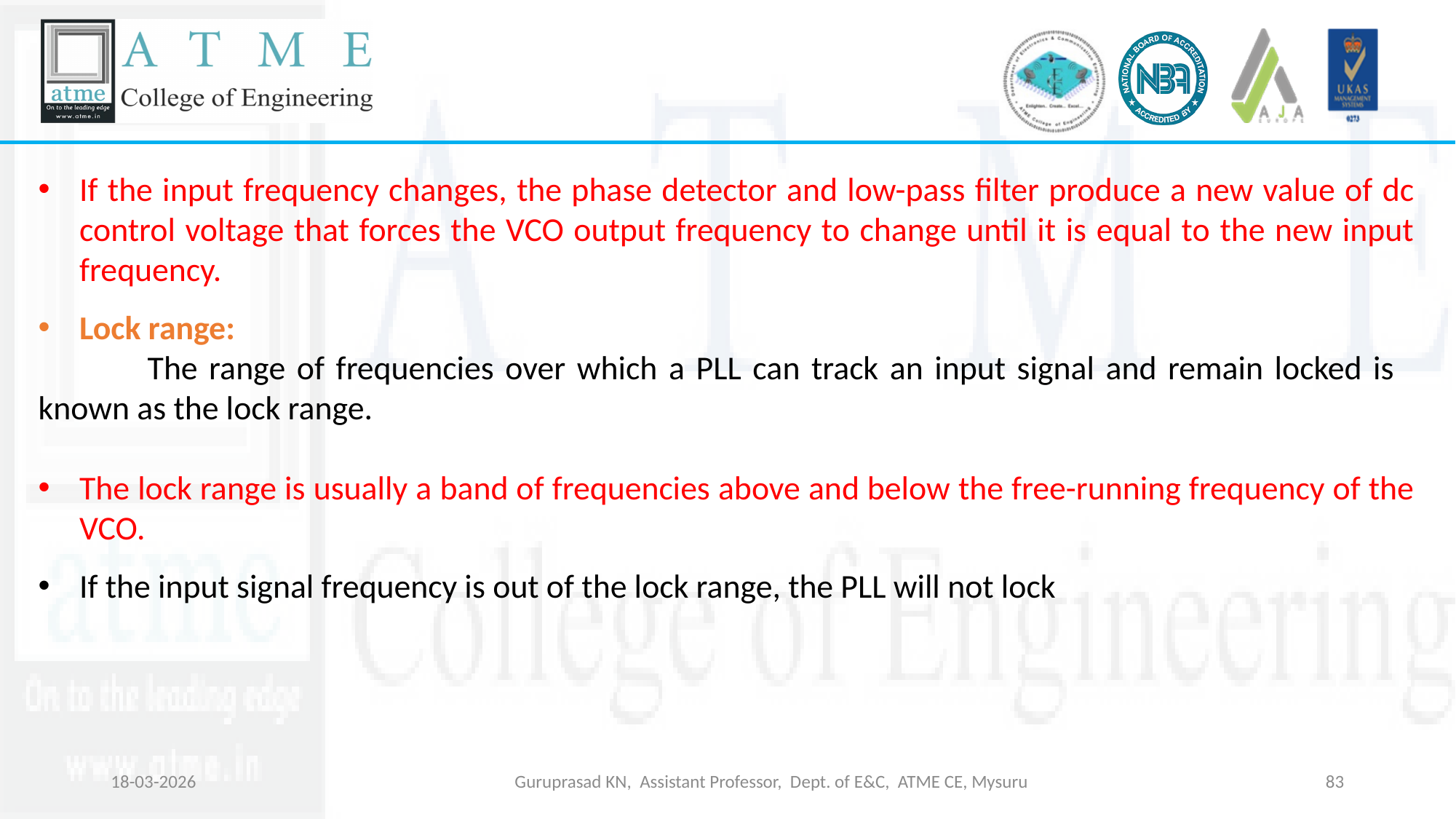

If the input frequency changes, the phase detector and low-pass filter produce a new value of dc control voltage that forces the VCO output frequency to change until it is equal to the new input frequency.

Lock range:
	The range of frequencies over which a PLL can track an input signal and remain locked is 	known as the lock range.

The lock range is usually a band of frequencies above and below the free-running frequency of the VCO.

If the input signal frequency is out of the lock range, the PLL will not lock
18-03-2026
Guruprasad KN,  Assistant Professor,  Dept. of E&C,  ATME CE, Mysuru
83